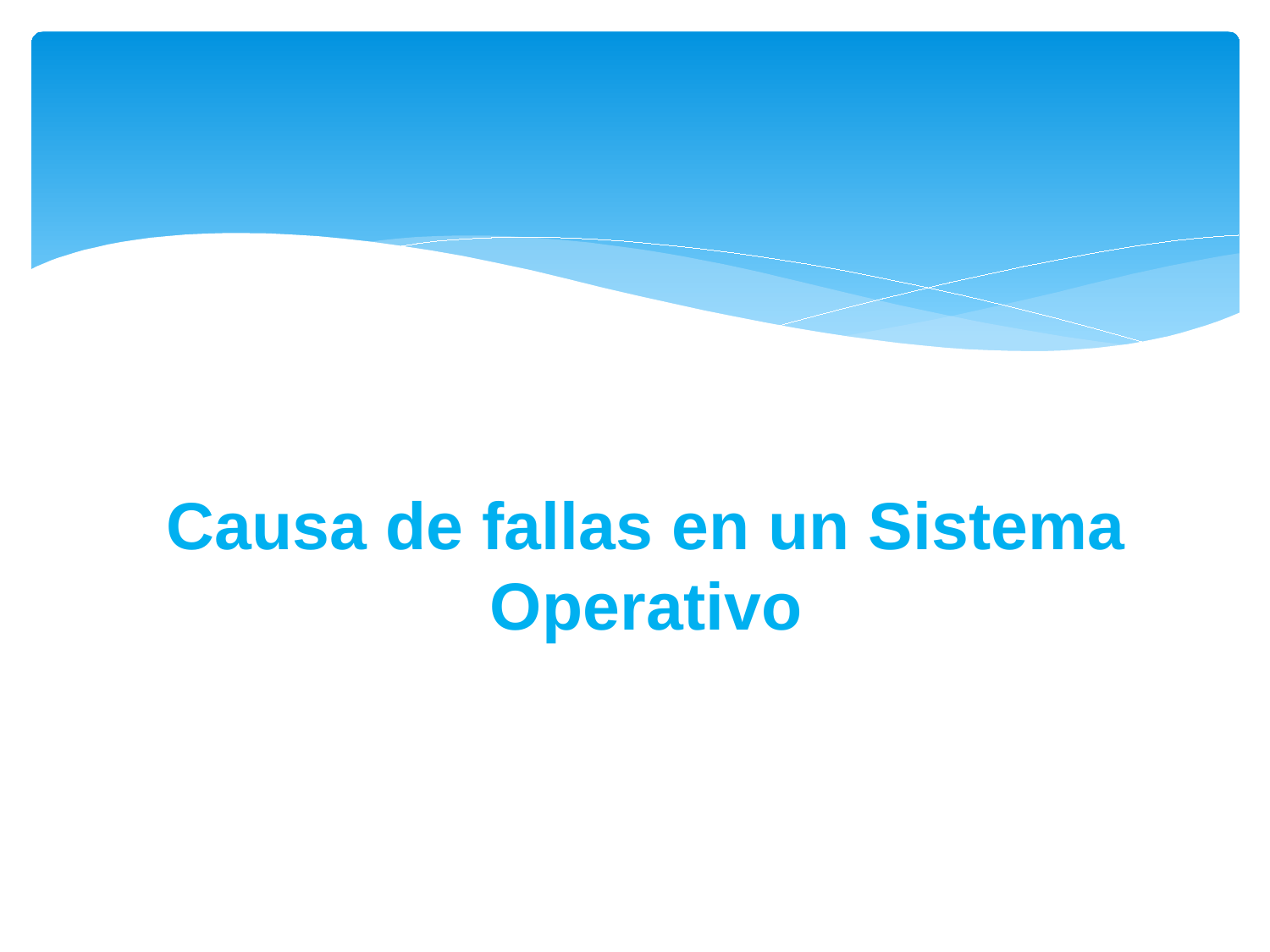

# Causa de fallas en un Sistema Operativo